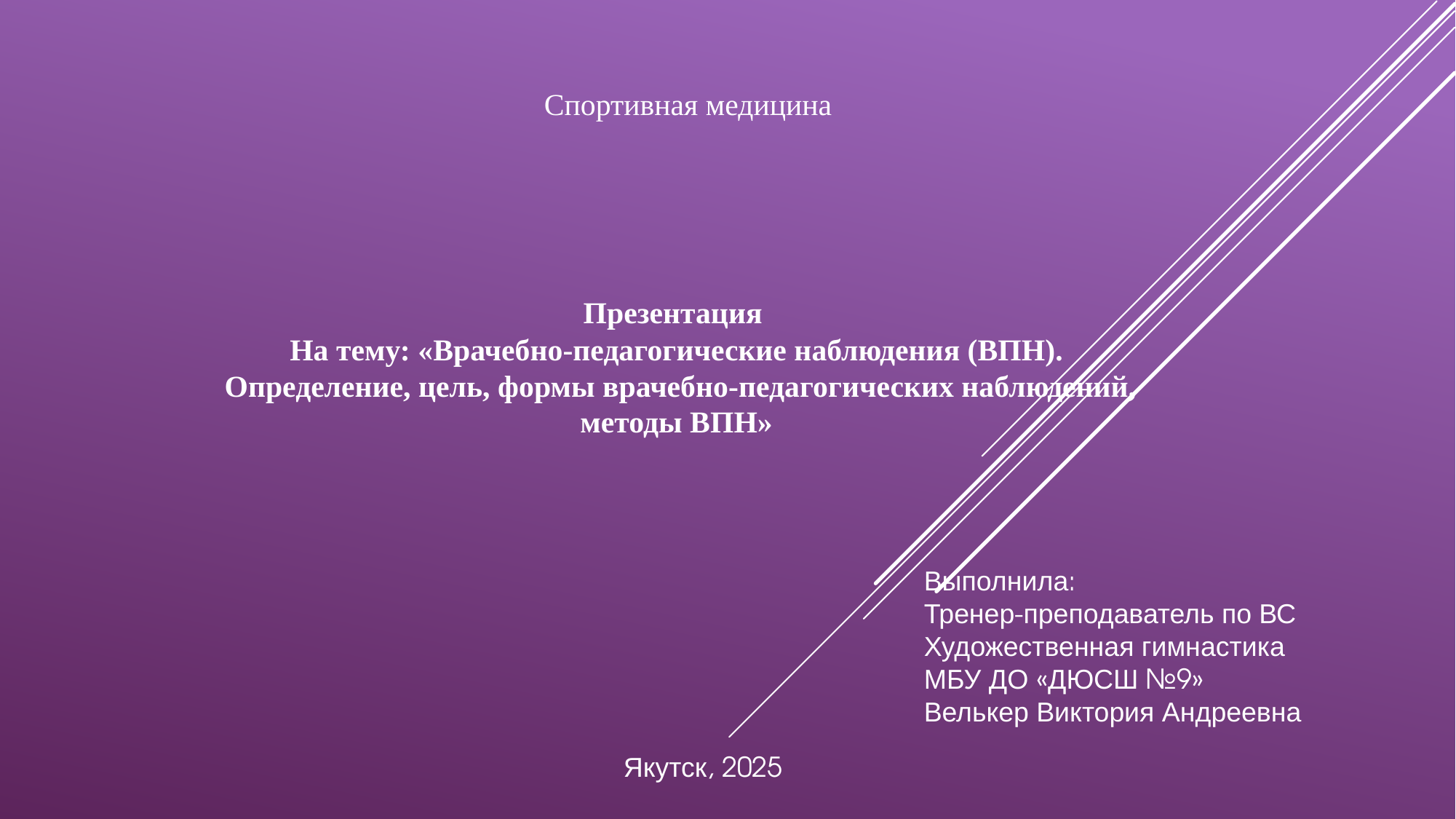

Спортивная медицина
Презентация
На тему: «Врачебно-педагогические наблюдения (ВПН).
 Определение, цель, формы врачебно-педагогических наблюдений, методы ВПН»
Выполнила:
Тренер-преподаватель по ВС
Художественная гимнастика
МБУ ДО «ДЮСШ №9»
Велькер Виктория Андреевна
Якутск, 2025